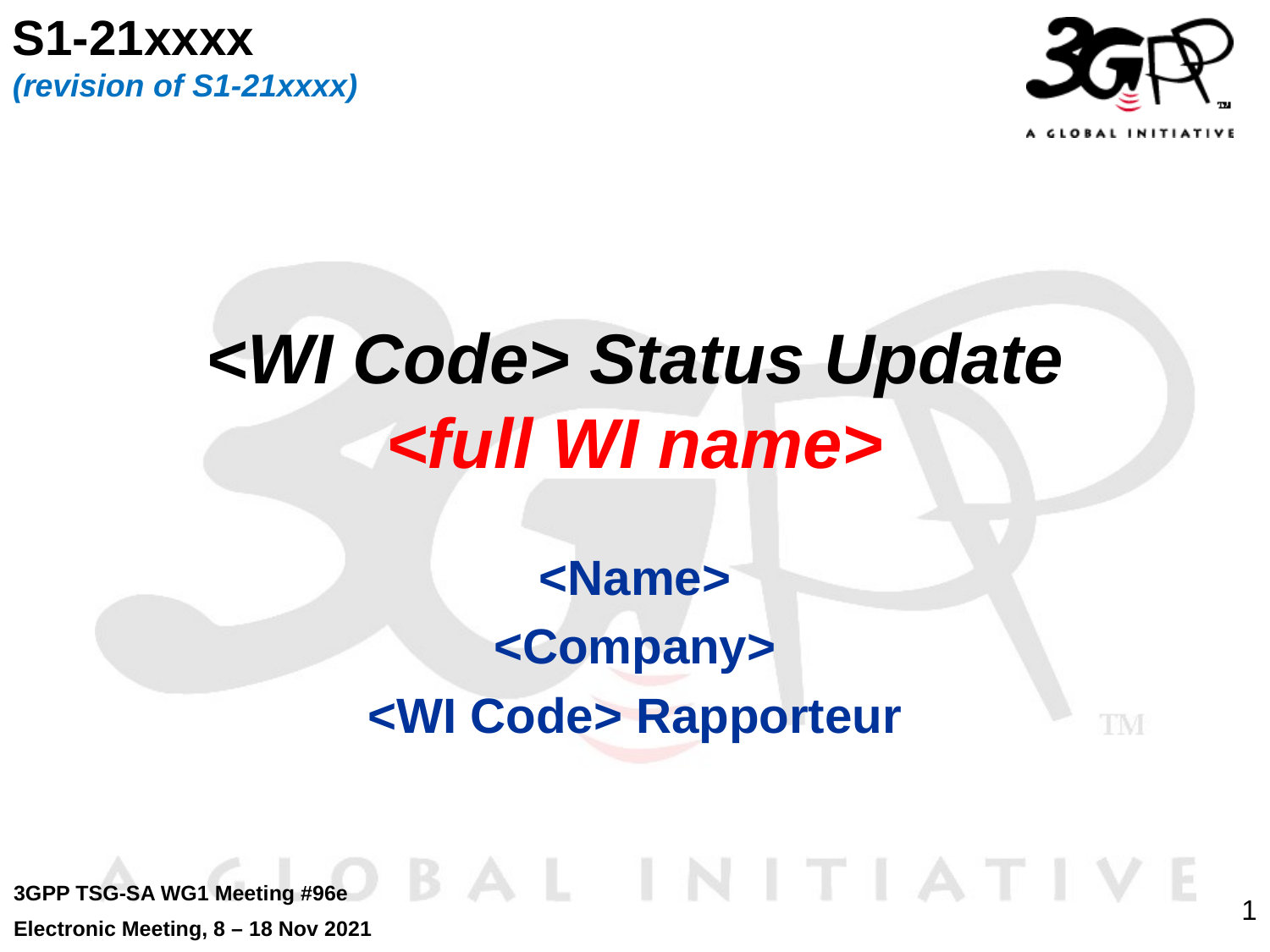

S1-21xxxx
(revision of S1-21xxxx)
# <WI Code> Status Update <full WI name>
<Name>
<Company>
<WI Code> Rapporteur
3GPP TSG-SA WG1 Meeting #96e
Electronic Meeting, 8 – 18 Nov 2021
1